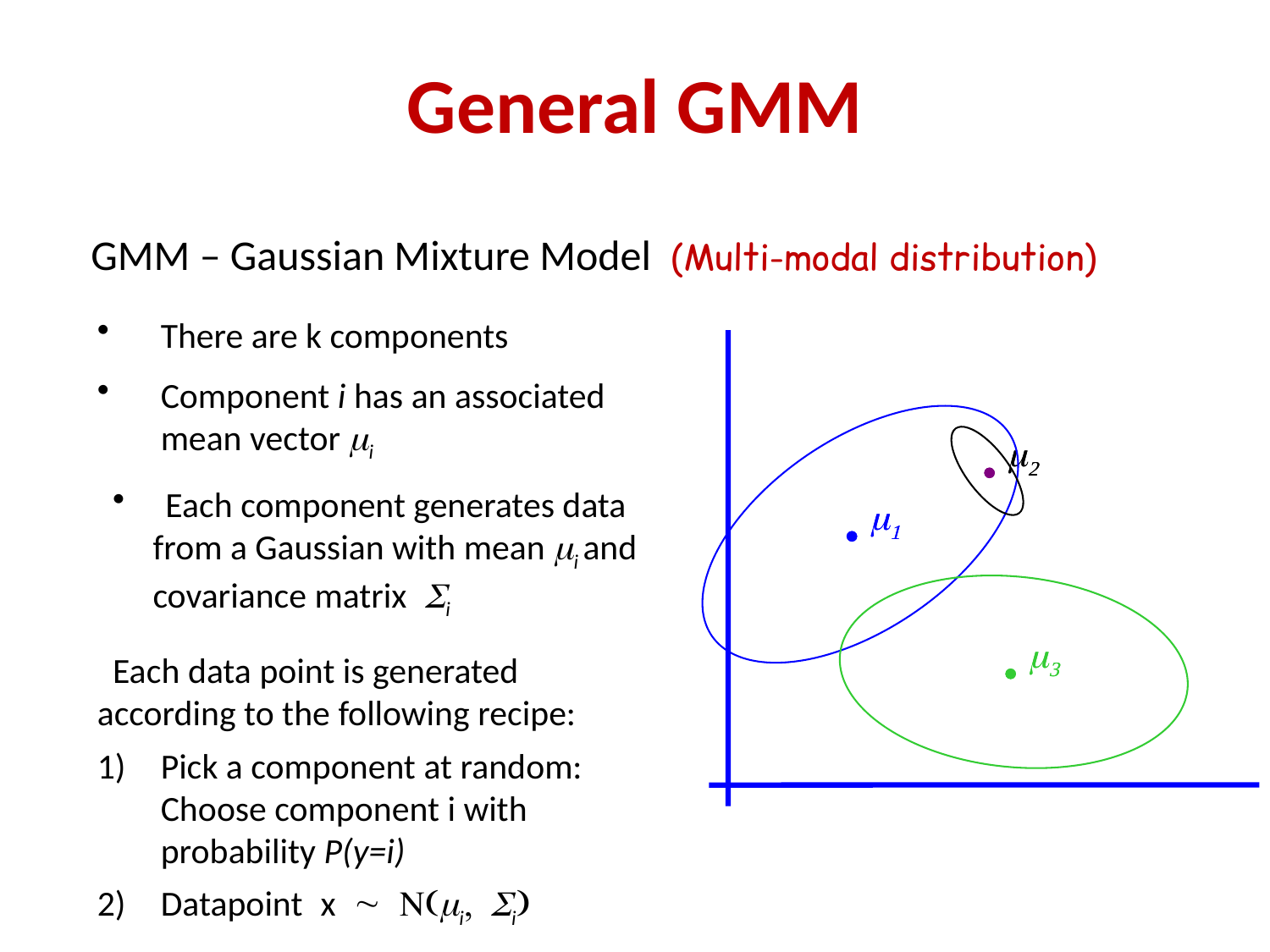

# General GMM
GMM – Gaussian Mixture Model  (Multi-modal distribution)
There are k components
Component i has an associated mean vector μi

μ2
μ2

     Each component generates data
     from a Gaussian with mean μi and
     covariance matrix Σi

Each data point is generated according to the following recipe:
Pick a component at random: Choose component i with probability P(y=i)
Datapoint x ∼ Ν(μi, Σi)

μ1

μ1

μ3
μ3

TexPoint fonts used in EMF.
Read the TexPoint manual before you delete this box.: AAAAAAAAA